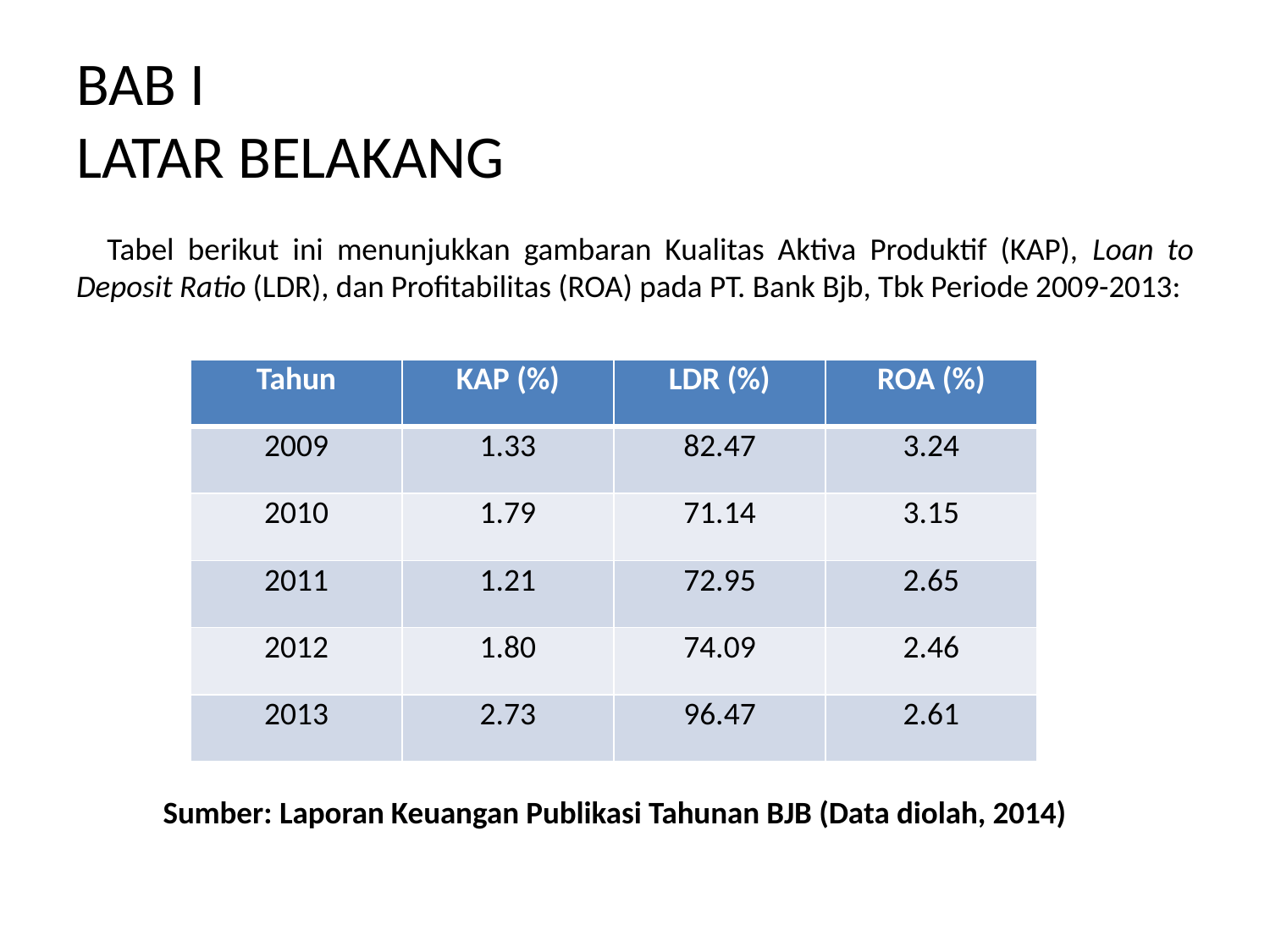

# BAB I LATAR BELAKANG
Tabel berikut ini menunjukkan gambaran Kualitas Aktiva Produktif (KAP), Loan to Deposit Ratio (LDR), dan Profitabilitas (ROA) pada PT. Bank Bjb, Tbk Periode 2009-2013:

        Sumber: Laporan Keuangan Publikasi Tahunan BJB (Data diolah, 2014)

| Tahun | KAP (%) | LDR (%) | ROA (%) |
| --- | --- | --- | --- |
| 2009 | 1.33 | 82.47 | 3.24 |
| 2010 | 1.79 | 71.14 | 3.15 |
| 2011 | 1.21 | 72.95 | 2.65 |
| 2012 | 1.80 | 74.09 | 2.46 |
| 2013 | 2.73 | 96.47 | 2.61 |